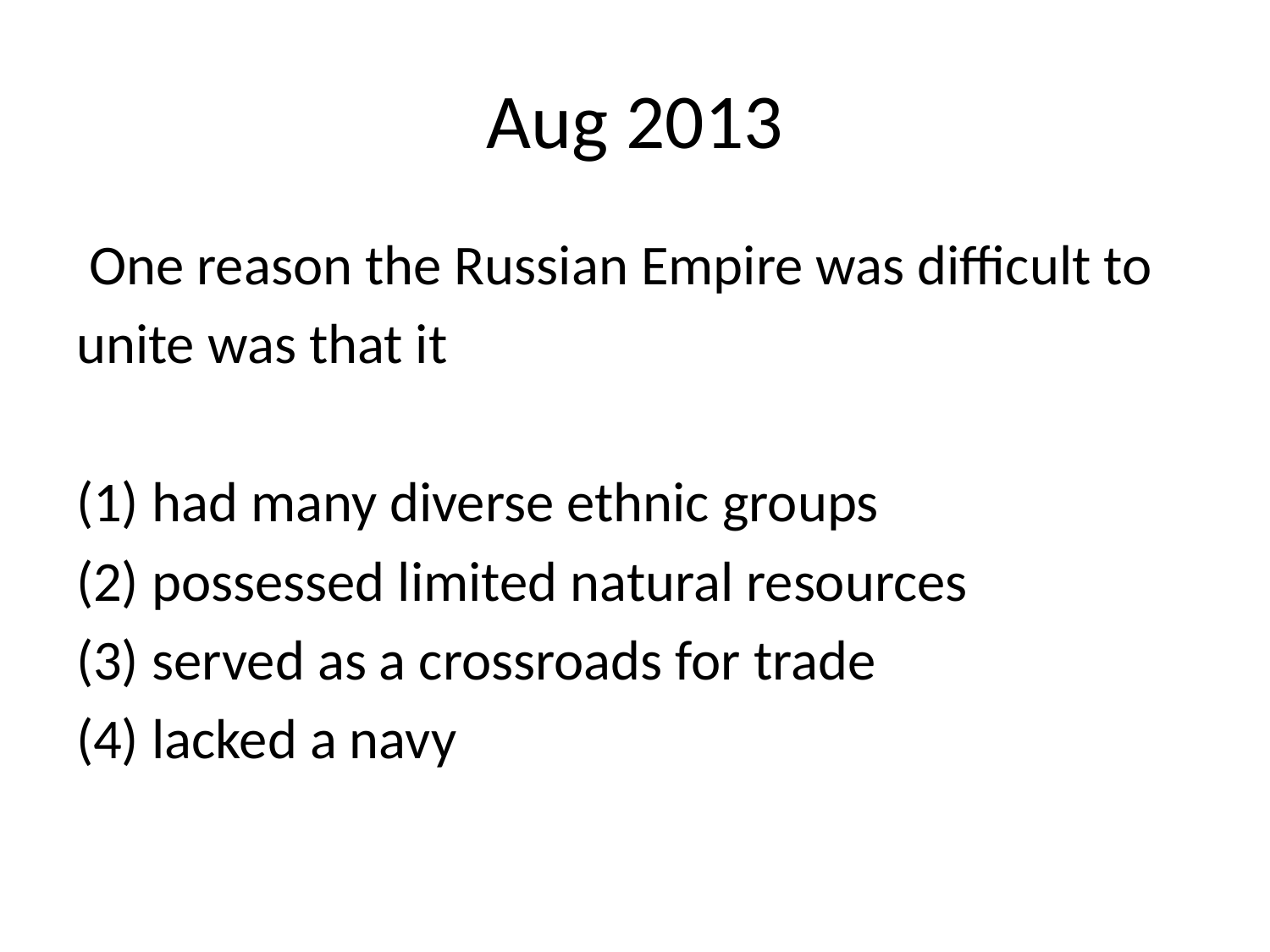

# Aug 2013
 One reason the Russian Empire was difficult to
unite was that it

(1) had many diverse ethnic groups
(2) possessed limited natural resources
(3) served as a crossroads for trade
(4) lacked a navy